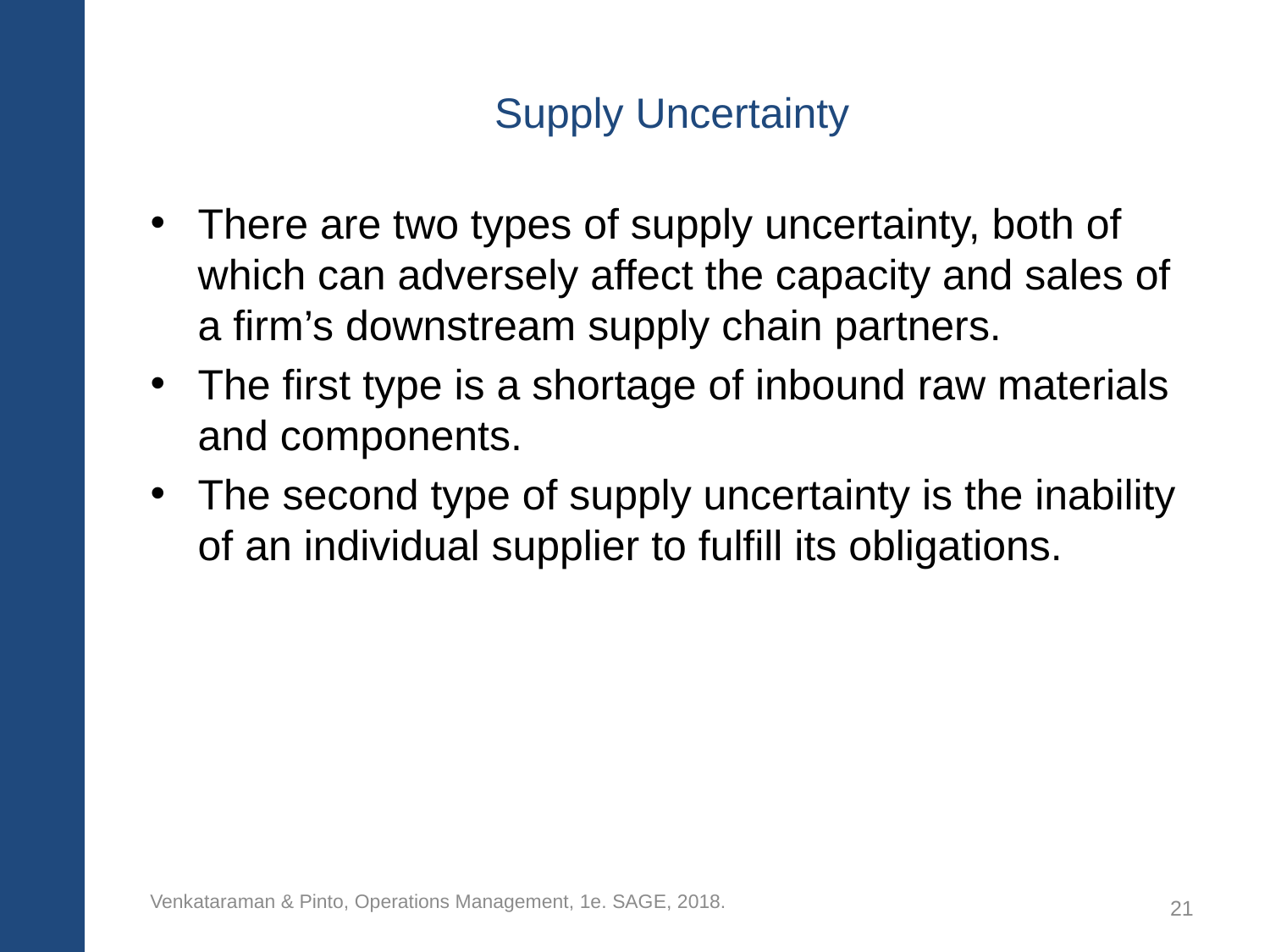

# Supply Uncertainty
There are two types of supply uncertainty, both of which can adversely affect the capacity and sales of a firm’s downstream supply chain partners.
The first type is a shortage of inbound raw materials and components.
The second type of supply uncertainty is the inability of an individual supplier to fulfill its obligations.
Venkataraman & Pinto, Operations Management, 1e. SAGE, 2018.
21